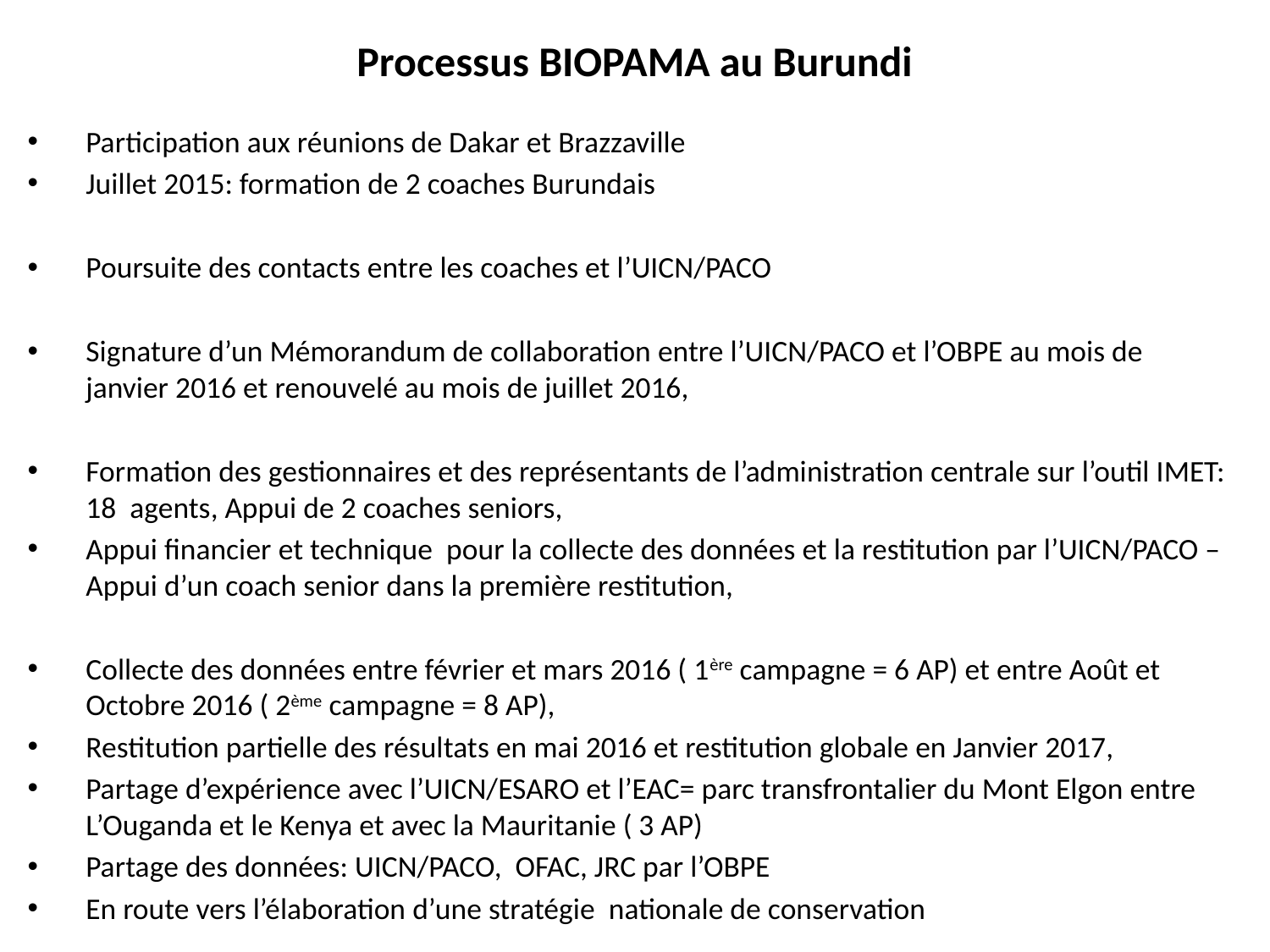

# Processus BIOPAMA au Burundi
Participation aux réunions de Dakar et Brazzaville
Juillet 2015: formation de 2 coaches Burundais

Poursuite des contacts entre les coaches et l’UICN/PACO

Signature d’un Mémorandum de collaboration entre l’UICN/PACO et l’OBPE au mois de janvier 2016 et renouvelé au mois de juillet 2016,

Formation des gestionnaires et des représentants de l’administration centrale sur l’outil IMET: 18  agents, Appui de 2 coaches seniors,
Appui financier et technique  pour la collecte des données et la restitution par l’UICN/PACO – Appui d’un coach senior dans la première restitution,

Collecte des données entre février et mars 2016 ( 1ère campagne = 6 AP) et entre Août et Octobre 2016 ( 2ème campagne = 8 AP),
Restitution partielle des résultats en mai 2016 et restitution globale en Janvier 2017,
Partage d’expérience avec l’UICN/ESARO et l’EAC= parc transfrontalier du Mont Elgon entre L’Ouganda et le Kenya et avec la Mauritanie ( 3 AP)
Partage des données: UICN/PACO,  OFAC, JRC par l’OBPE
En route vers l’élaboration d’une stratégie  nationale de conservation